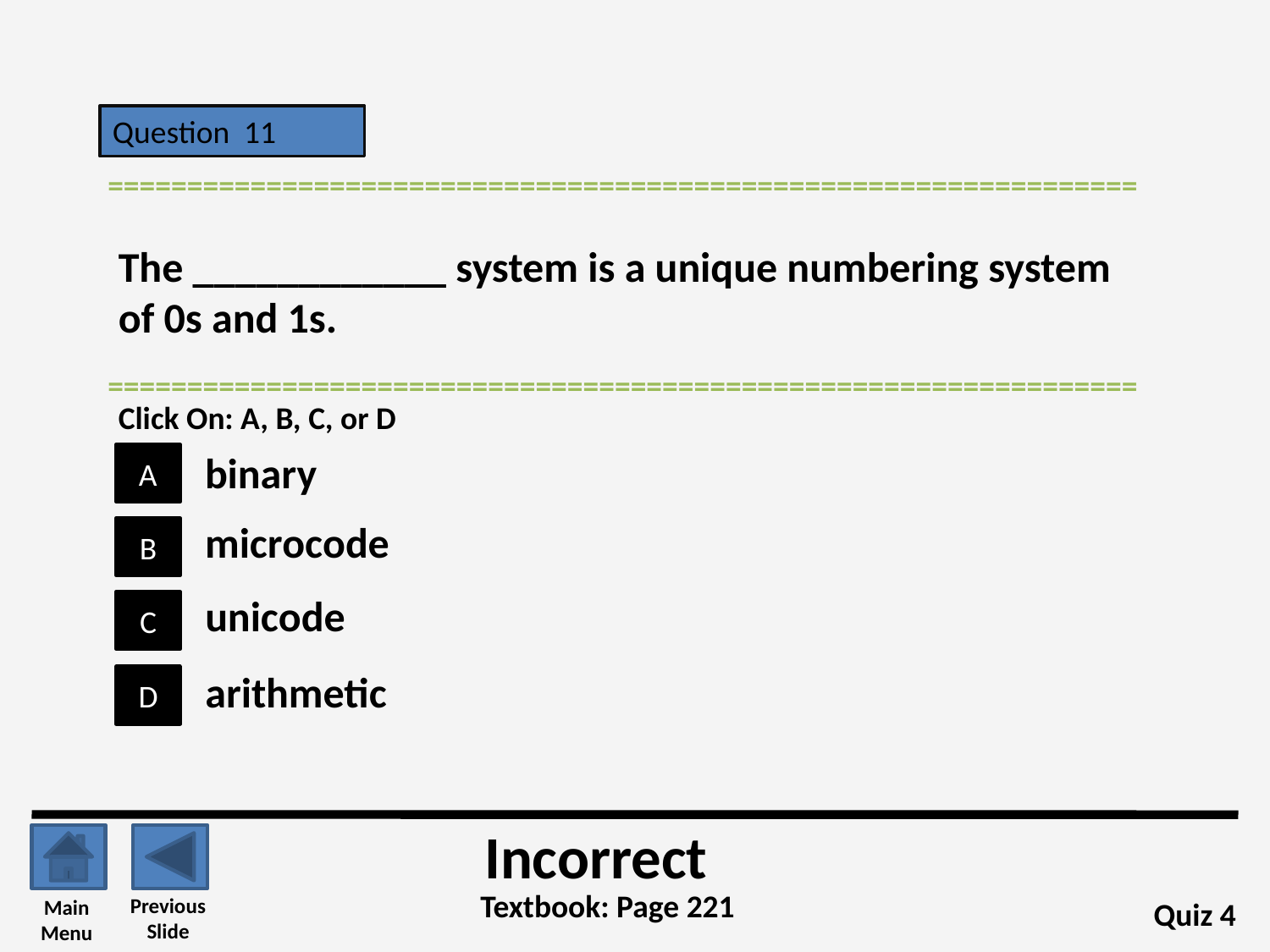

Question  11
=================================================================
The ____________ system is a unique numbering system of 0s and 1s.
=================================================================
Click On: A, B, C, or D

binary
A
microcode
B
unicode
C
arithmetic
D
Incorrect

Textbook: Page 221
Previous
Slide
Main
Menu
Quiz 4